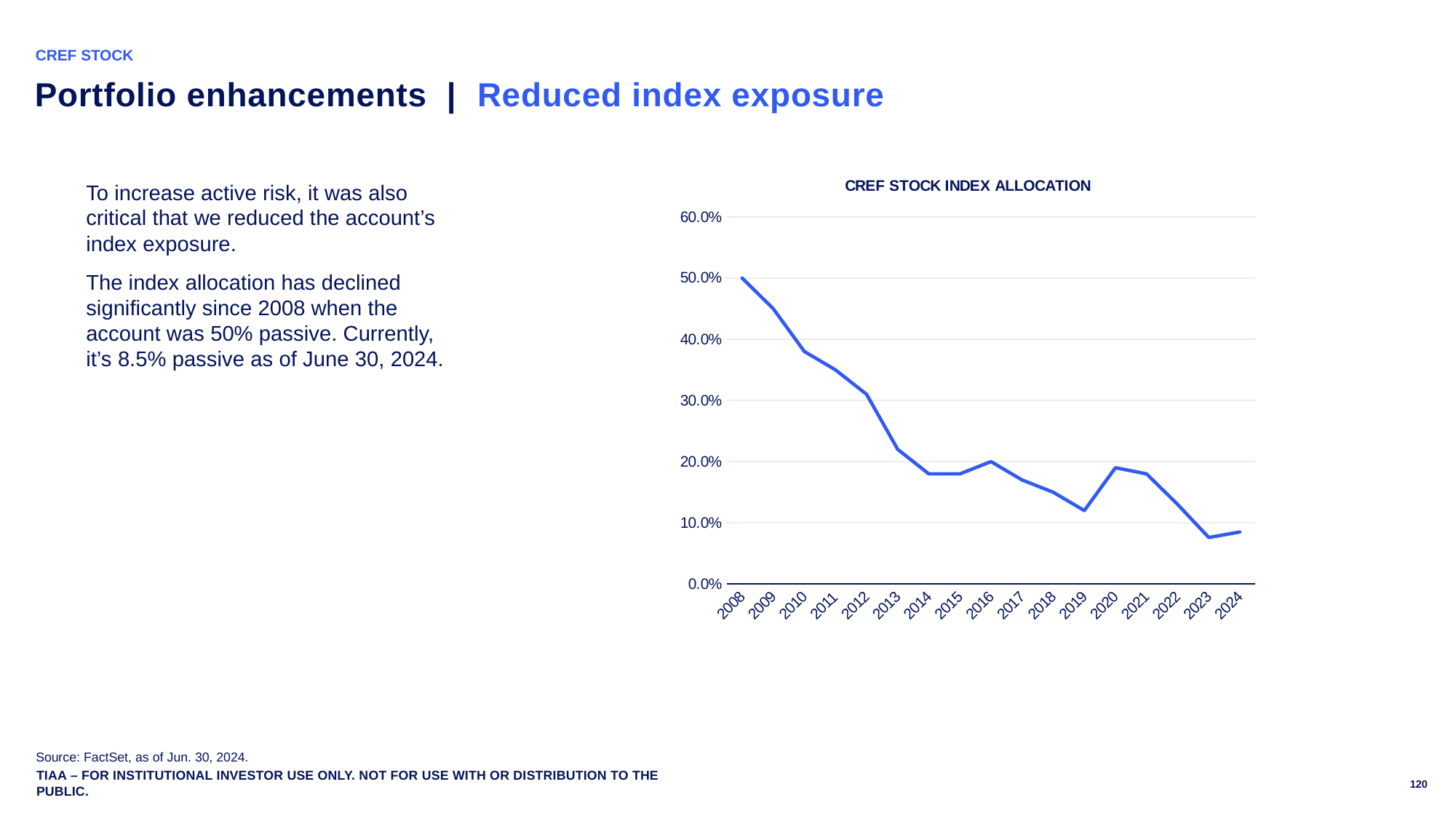

CREF STOCK
# Portfolio enhancements  |  Reduced index exposure

### Chart: CREF STOCK INDEX ALLOCATION

| Category | Series 1 |
|---|---|
| 2008 | 0.5 |
| 2009 | 0.45 |
| 2010 | 0.38 |
| 2011 | 0.35 |
| 2012 | 0.31 |
| 2013 | 0.22 |
| 2014 | 0.18 |
| 2015 | 0.18 |
| 2016 | 0.2 |
| 2017 | 0.17 |
| 2018 | 0.15 |
| 2019 | 0.12 |
| 2020 | 0.19 |
| 2021 | 0.18 |
| 2022 | 0.13 |
| 2023 | 0.076 |
| 2024 | 0.085 |
To increase active risk, it was also critical that we reduced the account’s index exposure.
The index allocation has declined significantly since 2008 when the account was 50% passive. Currently, it’s 8.5% passive as of June 30, 2024.
Source: FactSet, as of Jun. 30, 2024.
TIAA – FOR Institutional INVESTOR USE ONLY. NOT FOR USE WITH OR DISTRIBUTION TO THE PUBLIC.
120